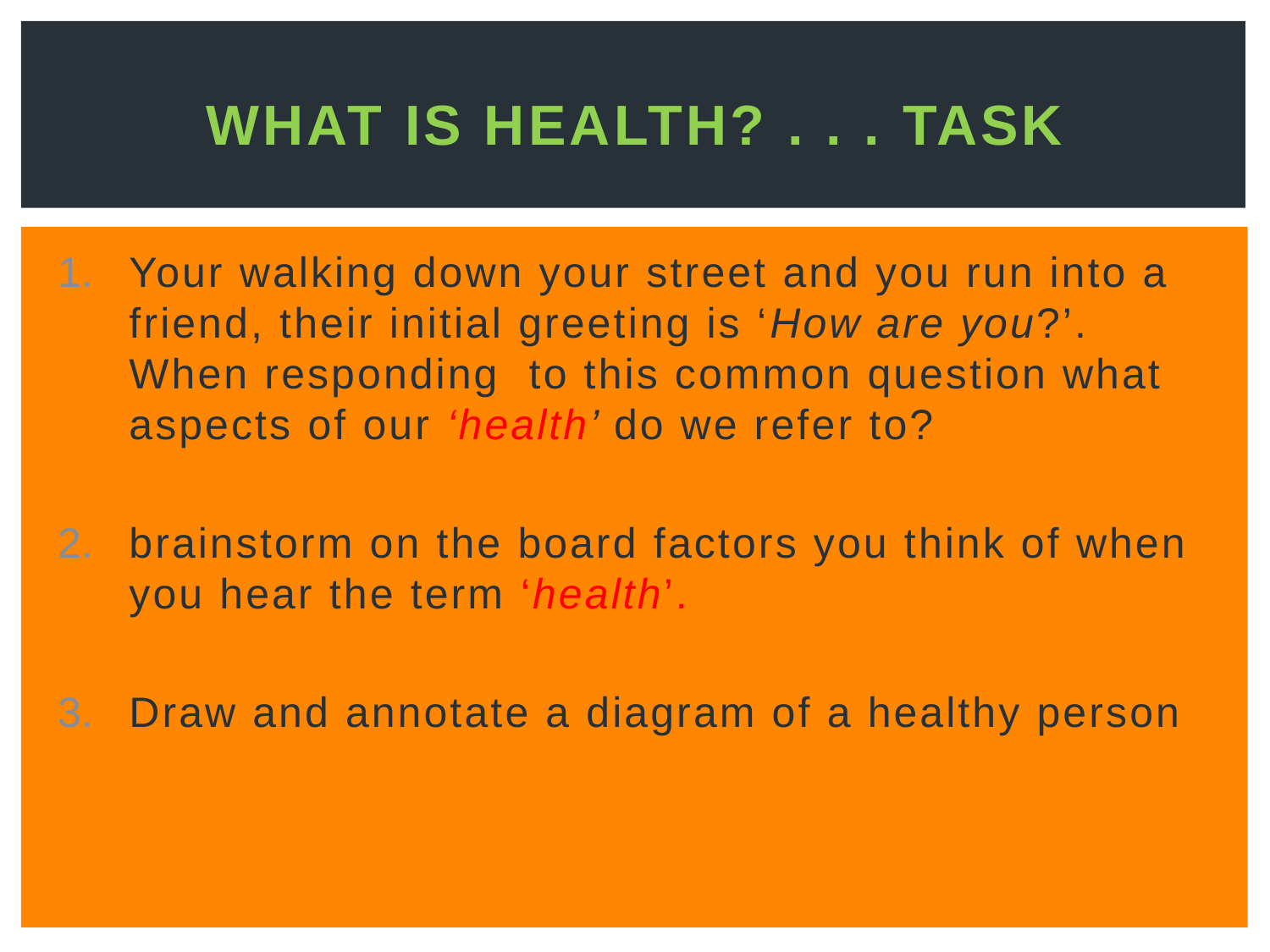

# What is Health? . . . Task
Your walking down your street and you run into a friend, their initial greeting is ‘How are you?’. When responding  to this common question what aspects of our ‘health’ do we refer to?

brainstorm on the board factors you think of when you hear the term ‘health’.

Draw and annotate a diagram of a healthy person